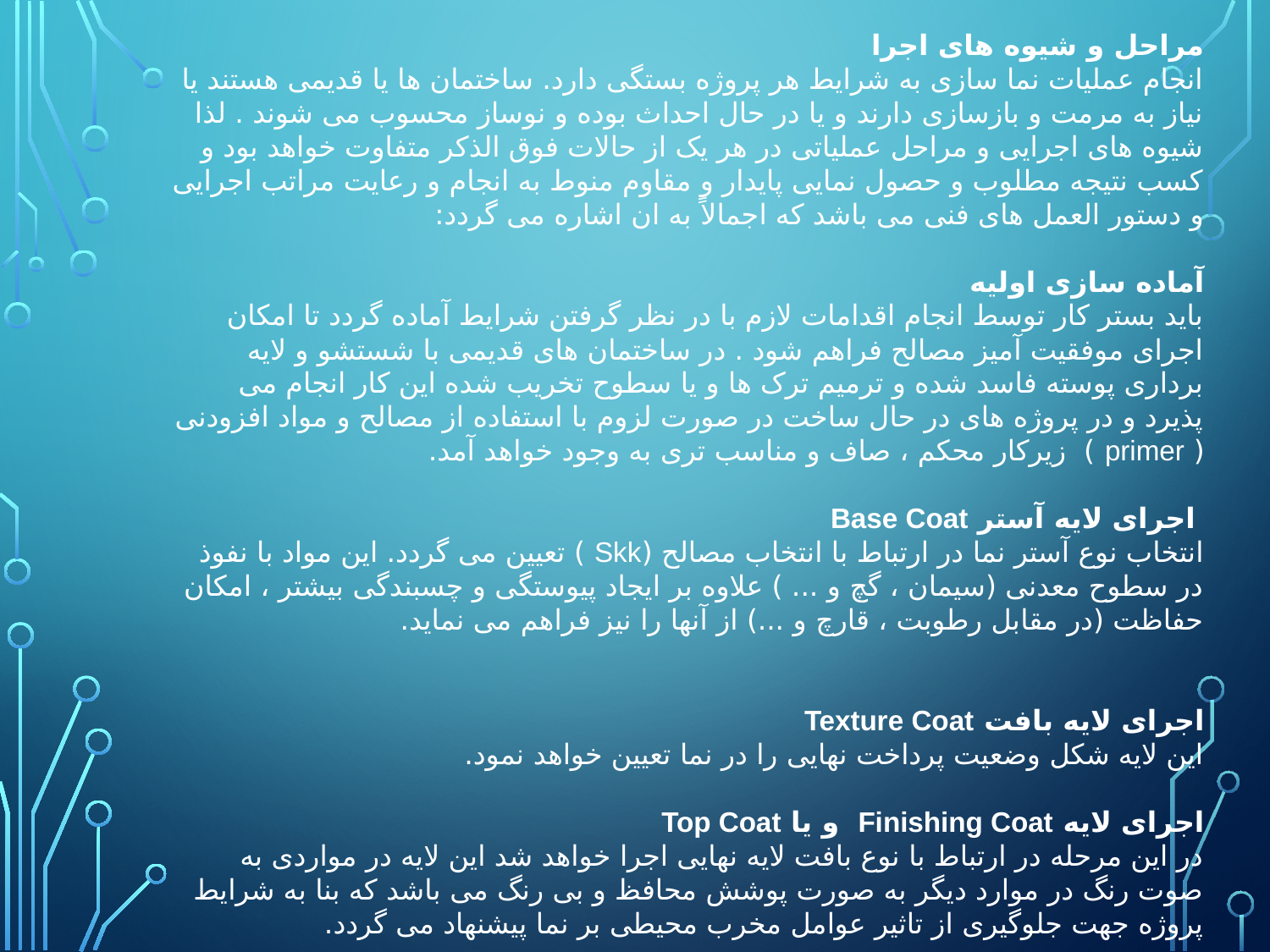

مراحل و شیوه های اجرا
انجام عملیات نما سازی به شرایط هر پروژه بستگی دارد. ساختمان ها یا قدیمی هستند یا نیاز به مرمت و بازسازی دارند و یا در حال احداث بوده و نوساز محسوب می شوند . لذا شیوه های اجرایی و مراحل عملیاتی در هر یک از حالات فوق الذکر متفاوت خواهد بود و کسب نتیجه مطلوب و حصول نمایی پایدار و مقاوم منوط به انجام و رعایت مراتب اجرایی و دستور العمل های فنی می باشد که اجمالاً به ان اشاره می گردد:

آماده سازی اولیه
باید بستر کار توسط انجام اقدامات لازم با در نظر گرفتن شرایط آماده گردد تا امکان اجرای موفقیت آمیز مصالح فراهم شود . در ساختمان های قدیمی با شستشو و لایه برداری پوسته فاسد شده و ترمیم ترک ها و یا سطوح تخریب شده این کار انجام می پذیرد و در پروژه های در حال ساخت در صورت لزوم با استفاده از مصالح و مواد افزودنی ( primer )  زیرکار محکم ، صاف و مناسب تری به وجود خواهد آمد.
 اجرای لایه آستر Base Coat
انتخاب نوع آستر نما در ارتباط با انتخاب مصالح (Skk ) تعیین می گردد. این مواد با نفوذ در سطوح معدنی (سیمان ، گچ و ... ) علاوه بر ایجاد پیوستگی و چسبندگی بیشتر ، امکان حفاظت (در مقابل رطوبت ، قارچ و ...) از آنها را نیز فراهم می نماید.

 
اجرای لایه بافت Texture Coat
این لایه شکل وضعیت پرداخت نهایی را در نما تعیین خواهد نمود.

اجرای لایه Finishing Coat  و یا Top Coat
در این مرحله در ارتباط با نوع بافت لایه نهایی اجرا خواهد شد این لایه در مواردی به صوت رنگ در موارد دیگر به صورت پوشش محافظ و بی رنگ می باشد که بنا به شرایط پروژه جهت جلوگیری از تاثیر عوامل مخرب محیطی بر نما پیشنهاد می گردد.